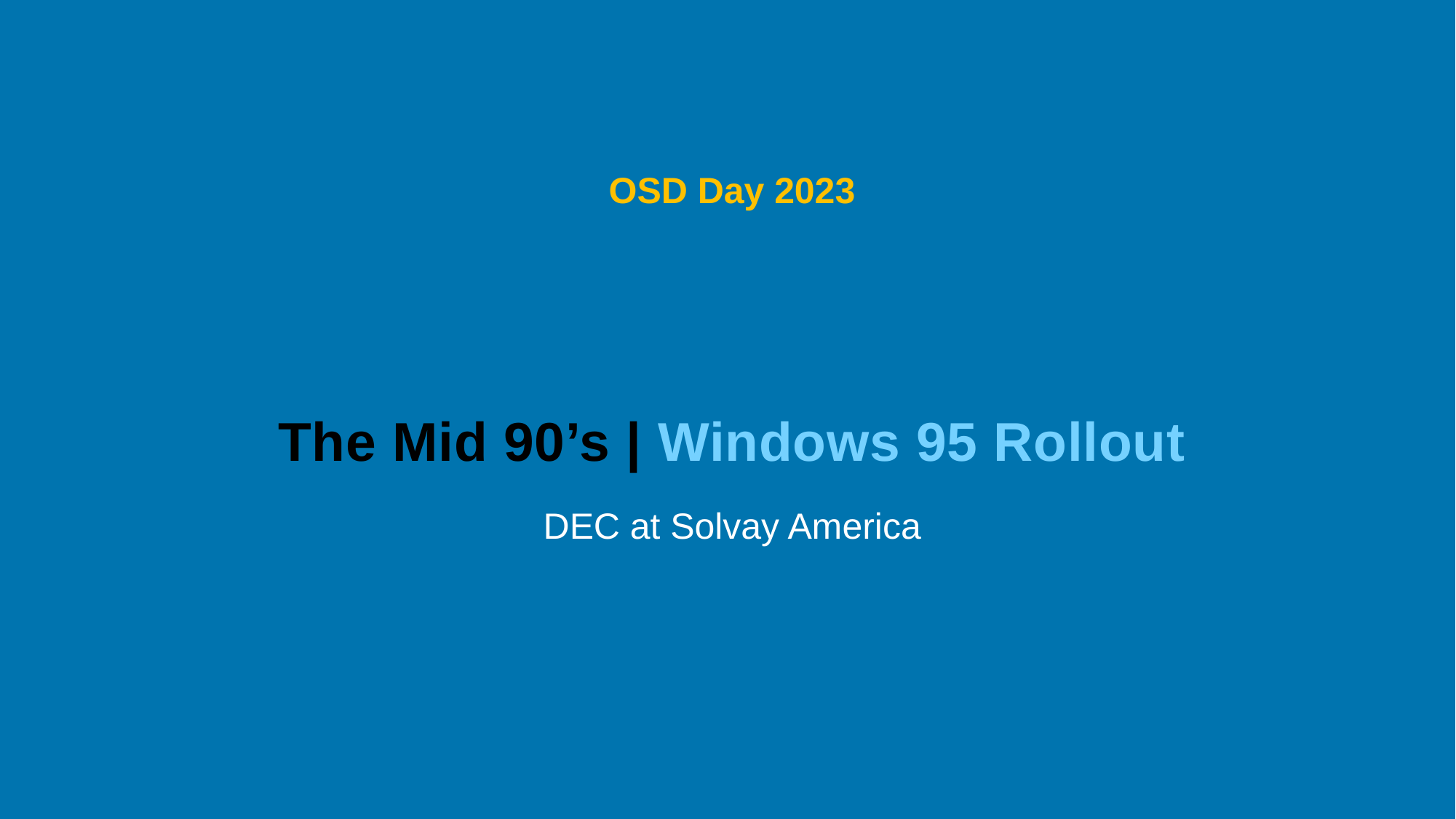

OSD Day 2023
# The Mid 90’s | Windows 95 Rollout
DEC at Solvay America